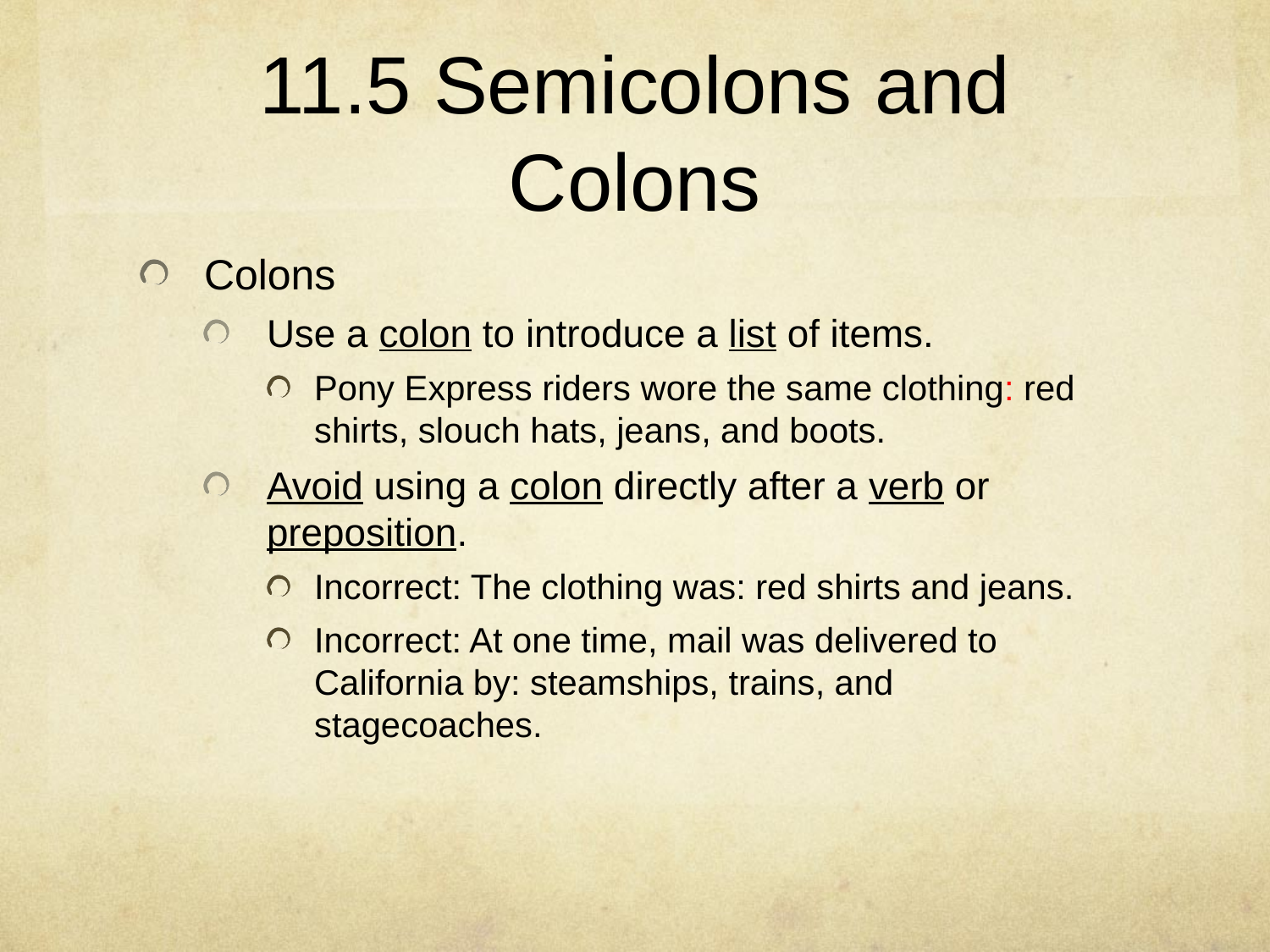

# 11.5 Semicolons and Colons
Colons
Use a colon to introduce a list of items.
Pony Express riders wore the same clothing: red shirts, slouch hats, jeans, and boots.
Avoid using a colon directly after a verb or preposition.
Incorrect: The clothing was: red shirts and jeans.
Incorrect: At one time, mail was delivered to California by: steamships, trains, and stagecoaches.